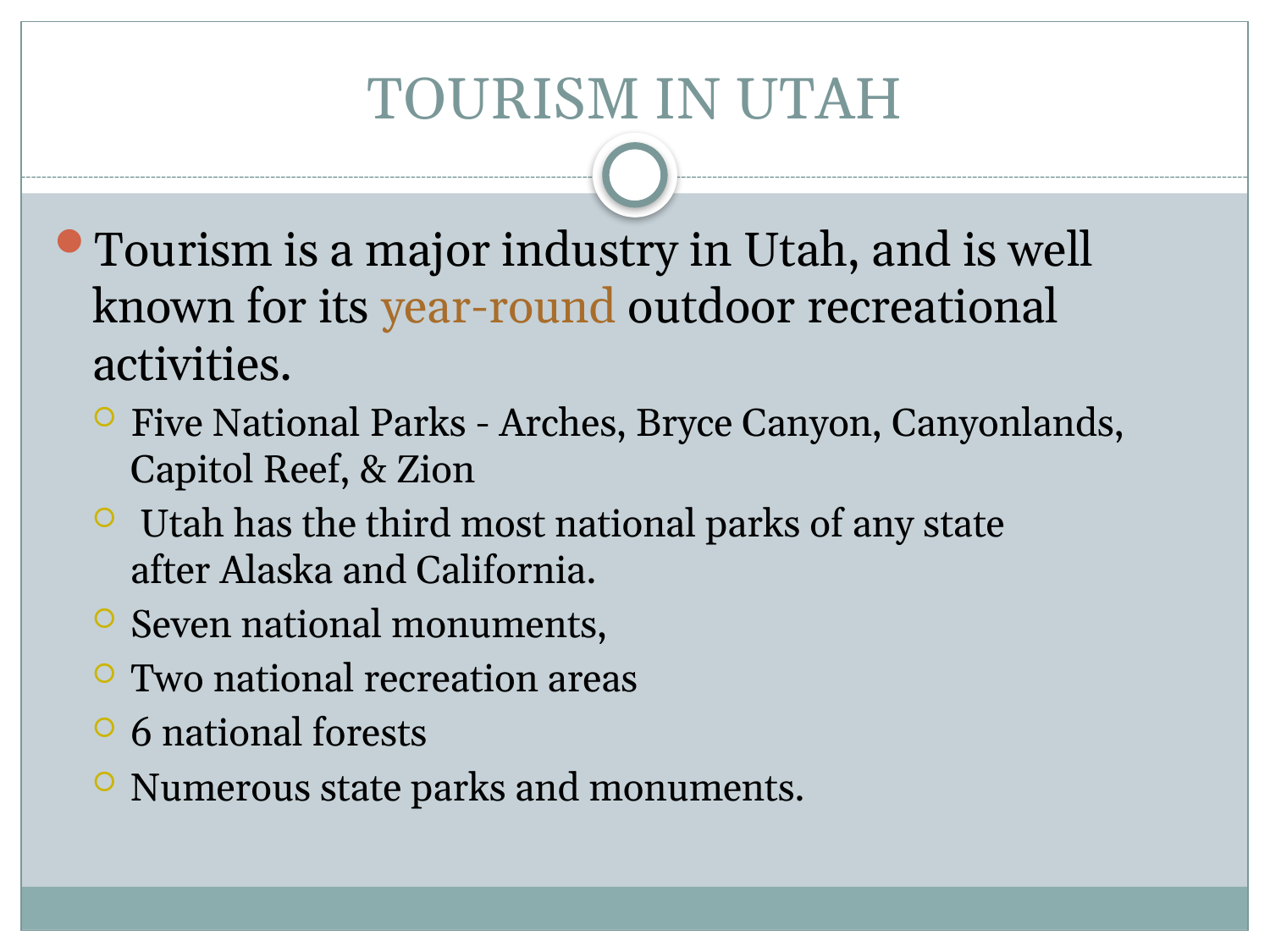

# TOURISM IN UTAH
Tourism is a major industry in Utah, and is well known for its year-round outdoor recreational activities.
Five National Parks - Arches, Bryce Canyon, Canyonlands, Capitol Reef, & Zion
 Utah has the third most national parks of any state after Alaska and California.
Seven national monuments,
Two national recreation areas
6 national forests
Numerous state parks and monuments.